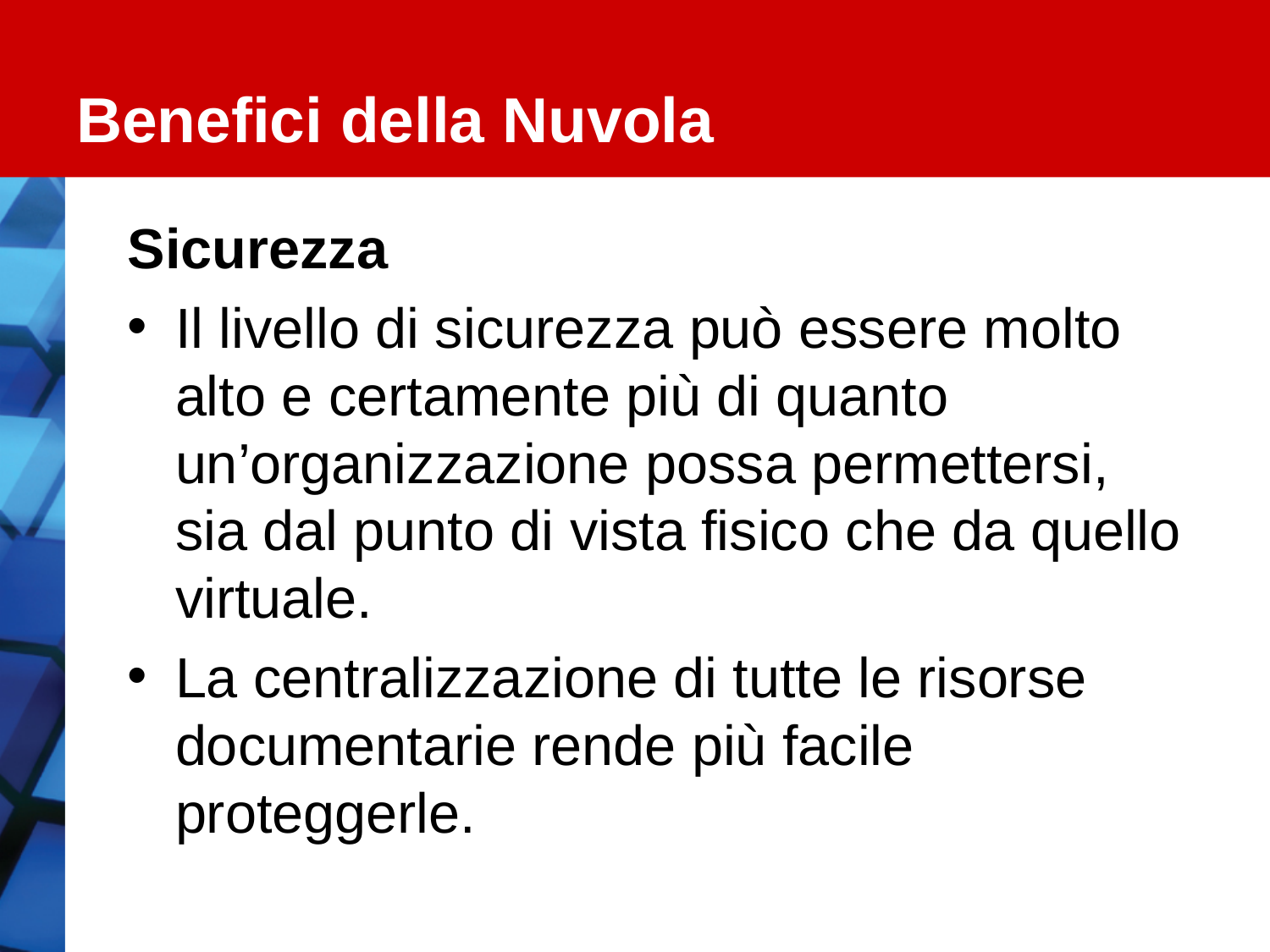

# Benefici della Nuvola
Sicurezza
Il livello di sicurezza può essere molto alto e certamente più di quanto un’organizzazione possa permettersi, sia dal punto di vista fisico che da quello virtuale.
La centralizzazione di tutte le risorse documentarie rende più facile proteggerle.